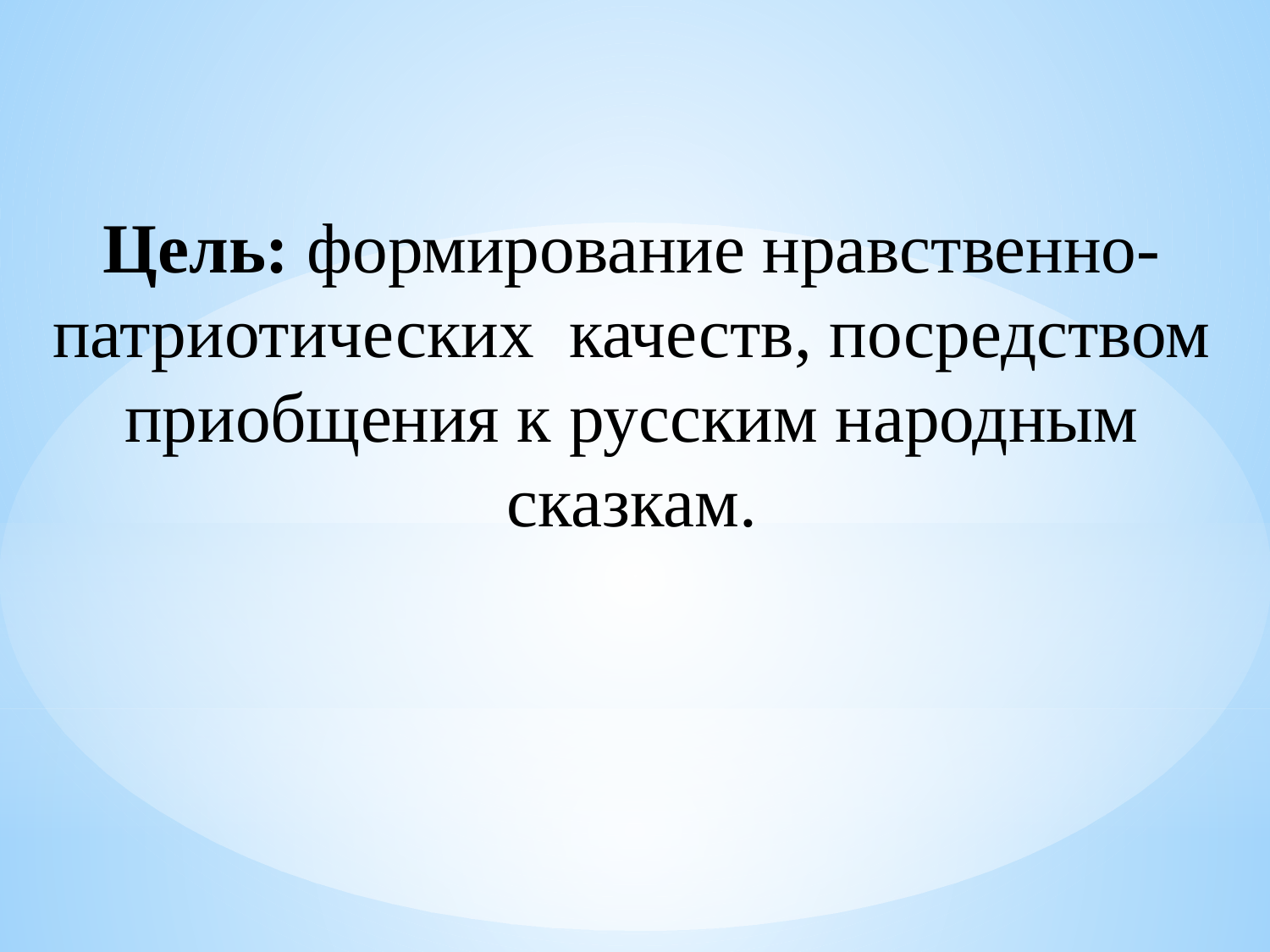

Цель: формирование нравственно-патриотических  качеств, посредством приобщения к русским народным сказкам.